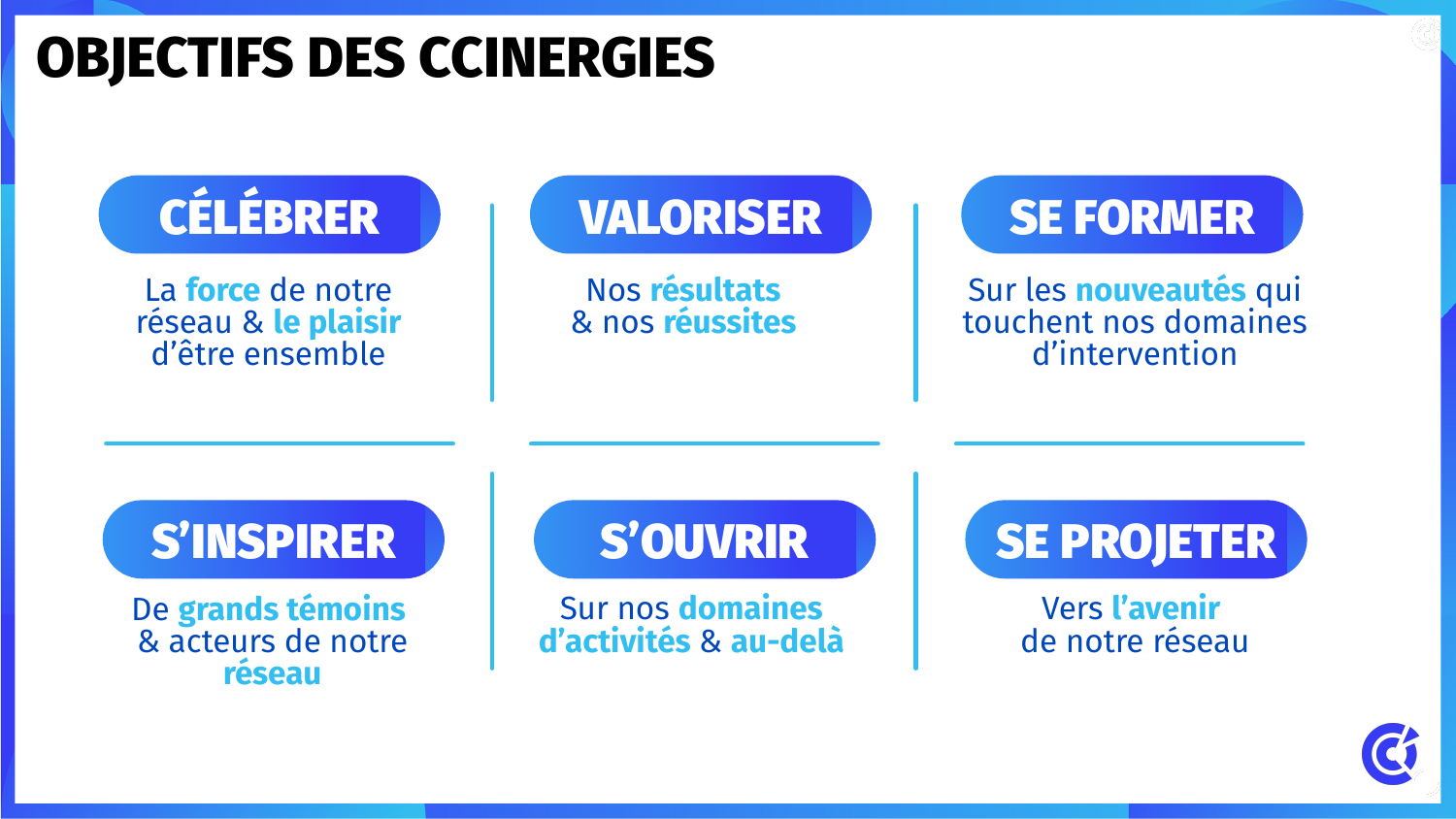

# Objectifs DES CCINERGIES
CÉLÉBRER
VALORISER
SE FORMER
La force de notre réseau & le plaisir d’être ensemble
Nos résultats
& nos réussites
Sur les nouveautés qui touchent nos domaines d’intervention
S’INSPIRER
S’OUVRIR
SE PROJETER
De grands témoins
& acteurs de notre réseau
Sur nos domaines d’activités & au-delà
Vers l’avenir
de notre réseau